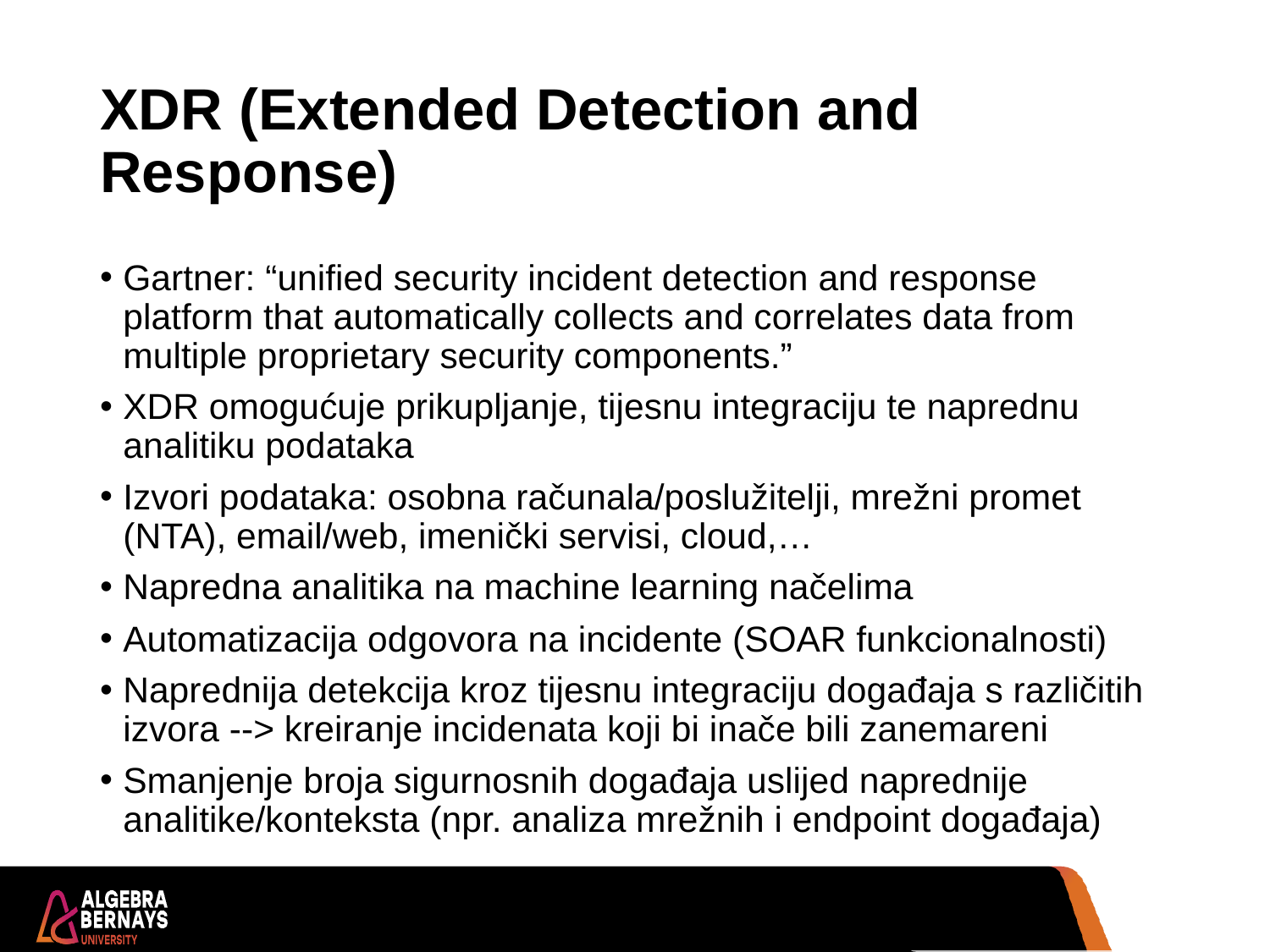

# XDR (Extended Detection and Response)
Gartner: “unified security incident detection and response platform that automatically collects and correlates data from multiple proprietary security components.”
XDR omogućuje prikupljanje, tijesnu integraciju te naprednu analitiku podataka
Izvori podataka: osobna računala/poslužitelji, mrežni promet (NTA), email/web, imenički servisi, cloud,…
Napredna analitika na machine learning načelima
Automatizacija odgovora na incidente (SOAR funkcionalnosti)
Naprednija detekcija kroz tijesnu integraciju događaja s različitih izvora --> kreiranje incidenata koji bi inače bili zanemareni
Smanjenje broja sigurnosnih događaja uslijed naprednije analitike/konteksta (npr. analiza mrežnih i endpoint događaja)